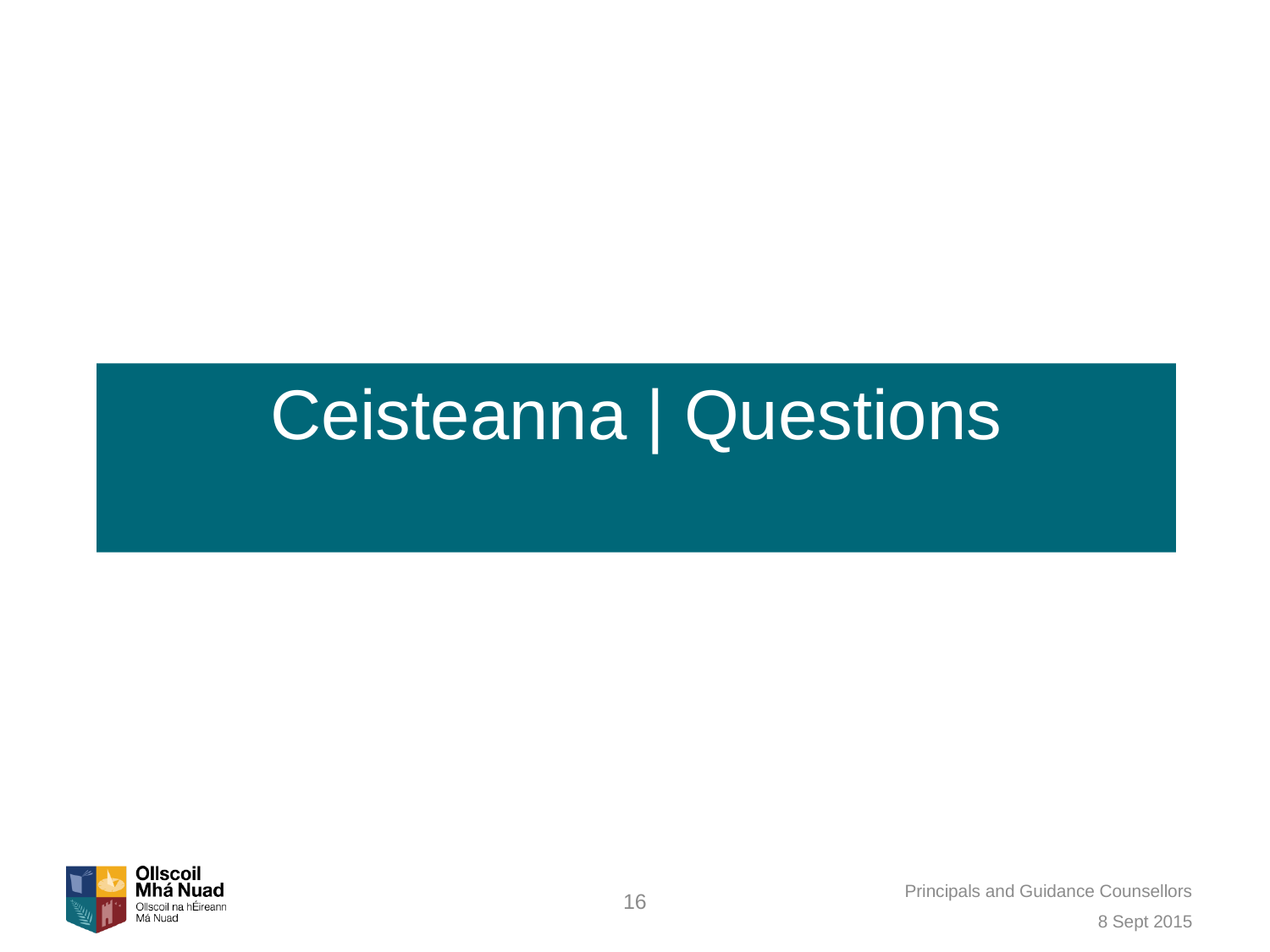

# Ceisteanna | Questions

Principals and Guidance Counsellors
16
8 Sept 2015